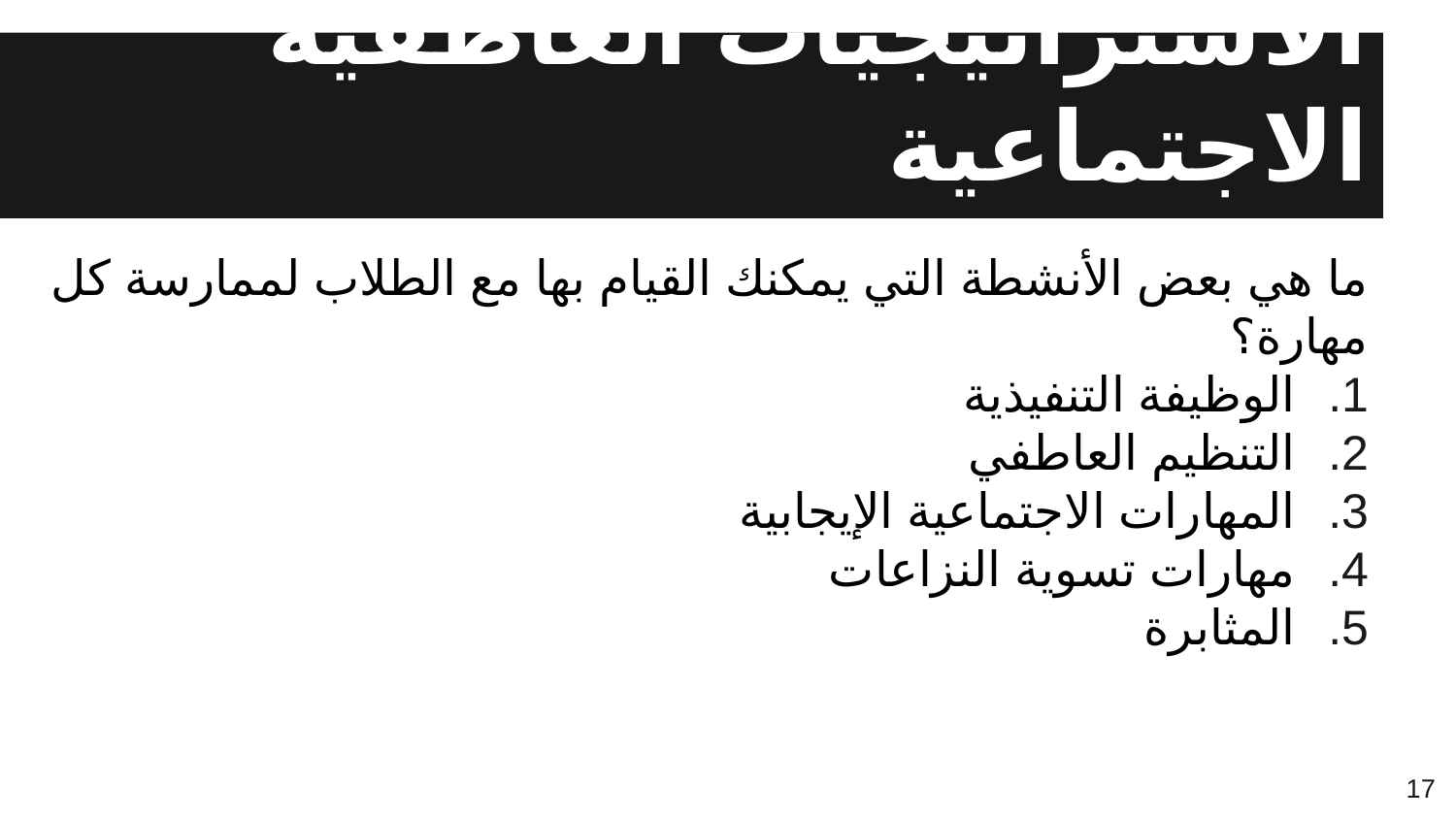

# الاستراتيجيات العاطفية الاجتماعية
ما هي بعض الأنشطة التي يمكنك القيام بها مع الطلاب لممارسة كل مهارة؟
الوظيفة التنفيذية
التنظيم العاطفي
المهارات الاجتماعية الإيجابية
مهارات تسوية النزاعات
المثابرة
17